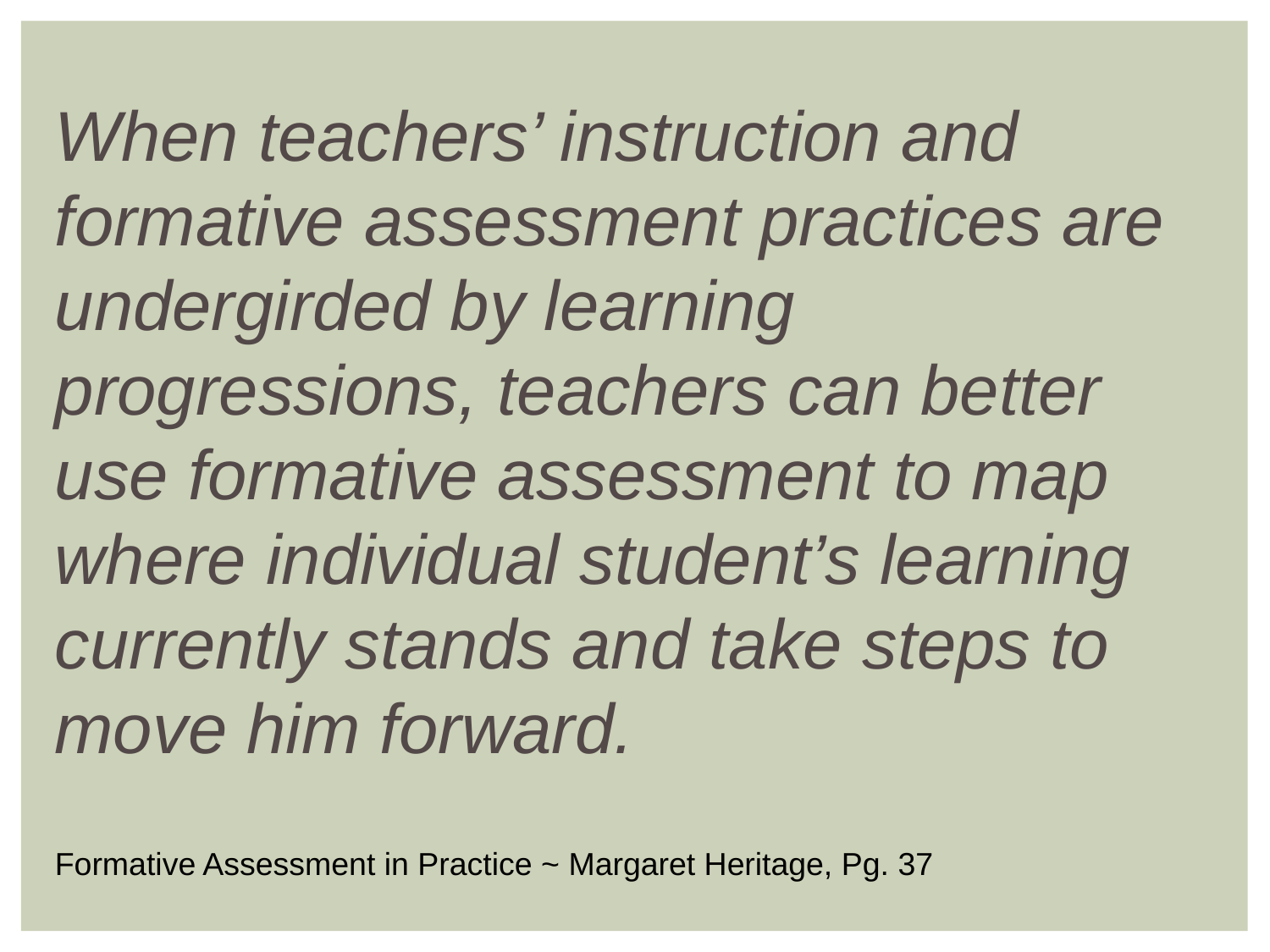

When teachers’ instruction and formative assessment practices are undergirded by learning progressions, teachers can better use formative assessment to map where individual student’s learning currently stands and take steps to move him forward.

Formative Assessment in Practice ~ Margaret Heritage, Pg. 37